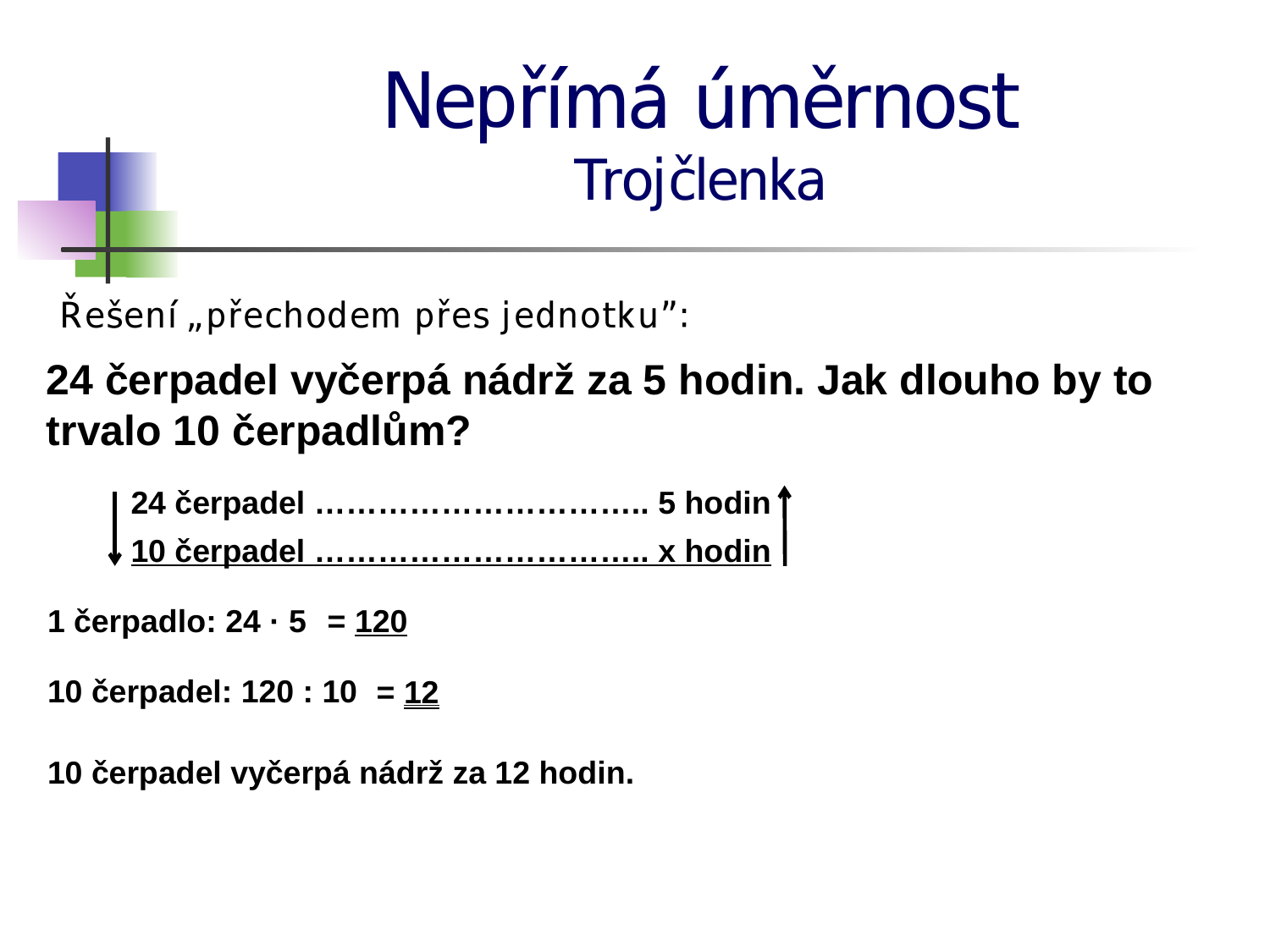

# Nepřímá úměrnost Trojčlenka
Řešení „přechodem přes jednotku”:
24 čerpadel vyčerpá nádrž za 5 hodin. Jak dlouho by to trvalo 10 čerpadlům?
24 čerpadel ………………………….. 5 hodin
10 čerpadel ………………………….. x hodin
1 čerpadlo: 24 · 5
= 120
10 čerpadel: 120 : 10
= 12
10 čerpadel vyčerpá nádrž za 12 hodin.